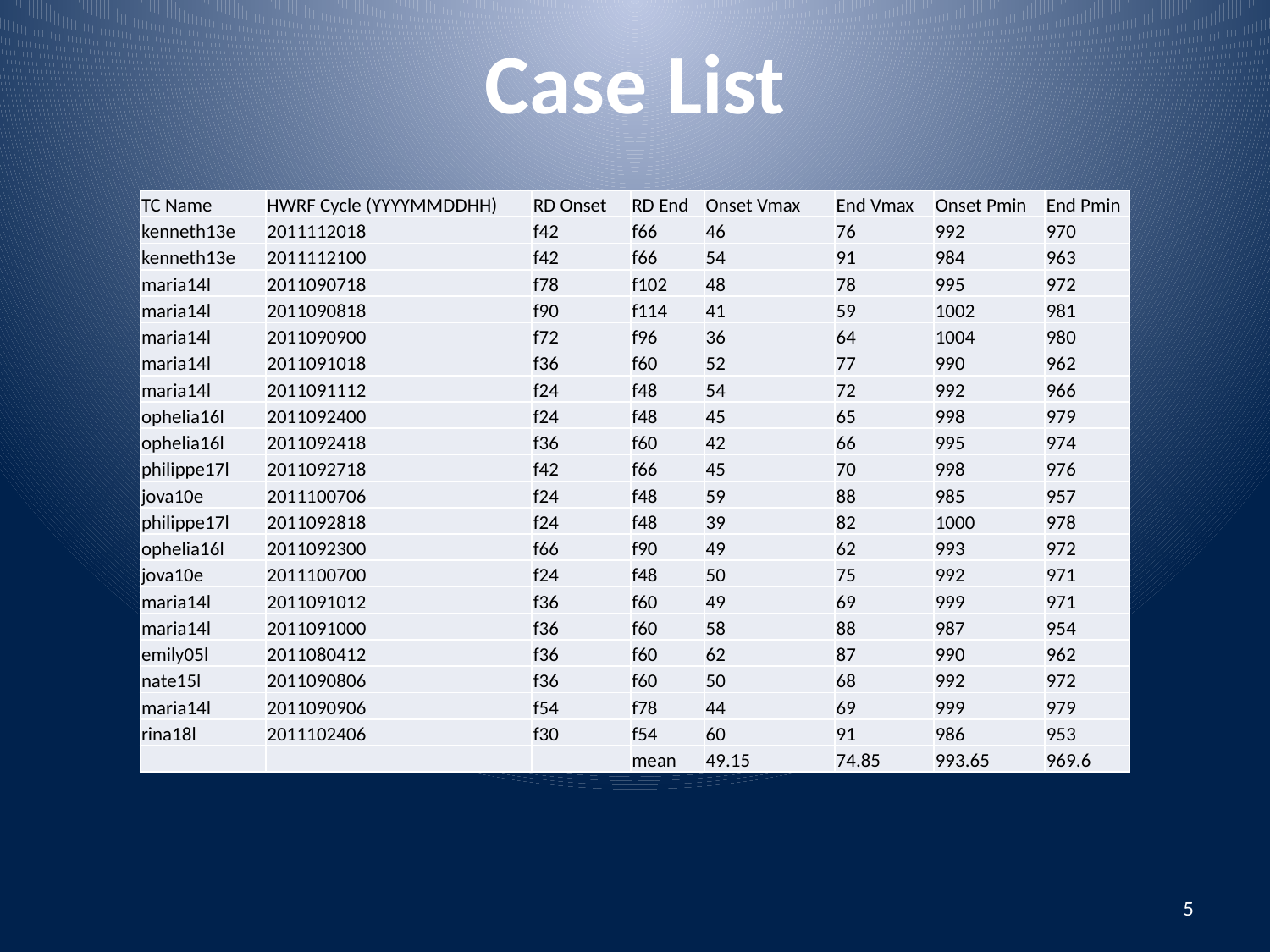

Case List
| TC Name | HWRF Cycle (YYYYMMDDHH) | RD Onset | RD End | Onset Vmax | End Vmax | Onset Pmin | End Pmin |
| --- | --- | --- | --- | --- | --- | --- | --- |
| kenneth13e | 2011112018 | f42 | f66 | 46 | 76 | 992 | 970 |
| kenneth13e | 2011112100 | f42 | f66 | 54 | 91 | 984 | 963 |
| maria14l | 2011090718 | f78 | f102 | 48 | 78 | 995 | 972 |
| maria14l | 2011090818 | f90 | f114 | 41 | 59 | 1002 | 981 |
| maria14l | 2011090900 | f72 | f96 | 36 | 64 | 1004 | 980 |
| maria14l | 2011091018 | f36 | f60 | 52 | 77 | 990 | 962 |
| maria14l | 2011091112 | f24 | f48 | 54 | 72 | 992 | 966 |
| ophelia16l | 2011092400 | f24 | f48 | 45 | 65 | 998 | 979 |
| ophelia16l | 2011092418 | f36 | f60 | 42 | 66 | 995 | 974 |
| philippe17l | 2011092718 | f42 | f66 | 45 | 70 | 998 | 976 |
| jova10e | 2011100706 | f24 | f48 | 59 | 88 | 985 | 957 |
| philippe17l | 2011092818 | f24 | f48 | 39 | 82 | 1000 | 978 |
| ophelia16l | 2011092300 | f66 | f90 | 49 | 62 | 993 | 972 |
| jova10e | 2011100700 | f24 | f48 | 50 | 75 | 992 | 971 |
| maria14l | 2011091012 | f36 | f60 | 49 | 69 | 999 | 971 |
| maria14l | 2011091000 | f36 | f60 | 58 | 88 | 987 | 954 |
| emily05l | 2011080412 | f36 | f60 | 62 | 87 | 990 | 962 |
| nate15l | 2011090806 | f36 | f60 | 50 | 68 | 992 | 972 |
| maria14l | 2011090906 | f54 | f78 | 44 | 69 | 999 | 979 |
| rina18l | 2011102406 | f30 | f54 | 60 | 91 | 986 | 953 |
|  |  |  | mean | 49.15 | 74.85 | 993.65 | 969.6 |
5